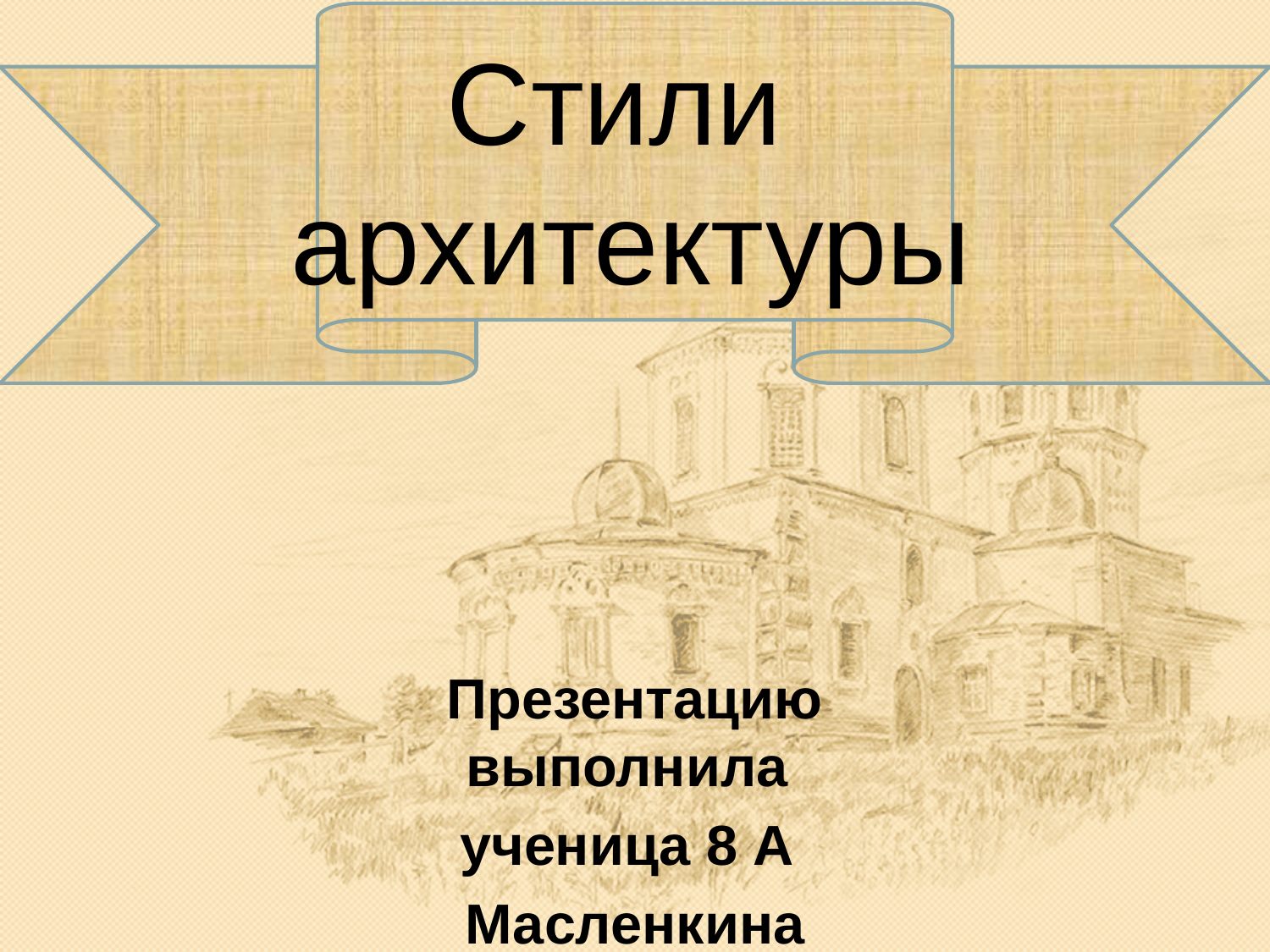

# Стили архитектуры
Презентацию выполнила
ученица 8 А
Масленкина Дарья